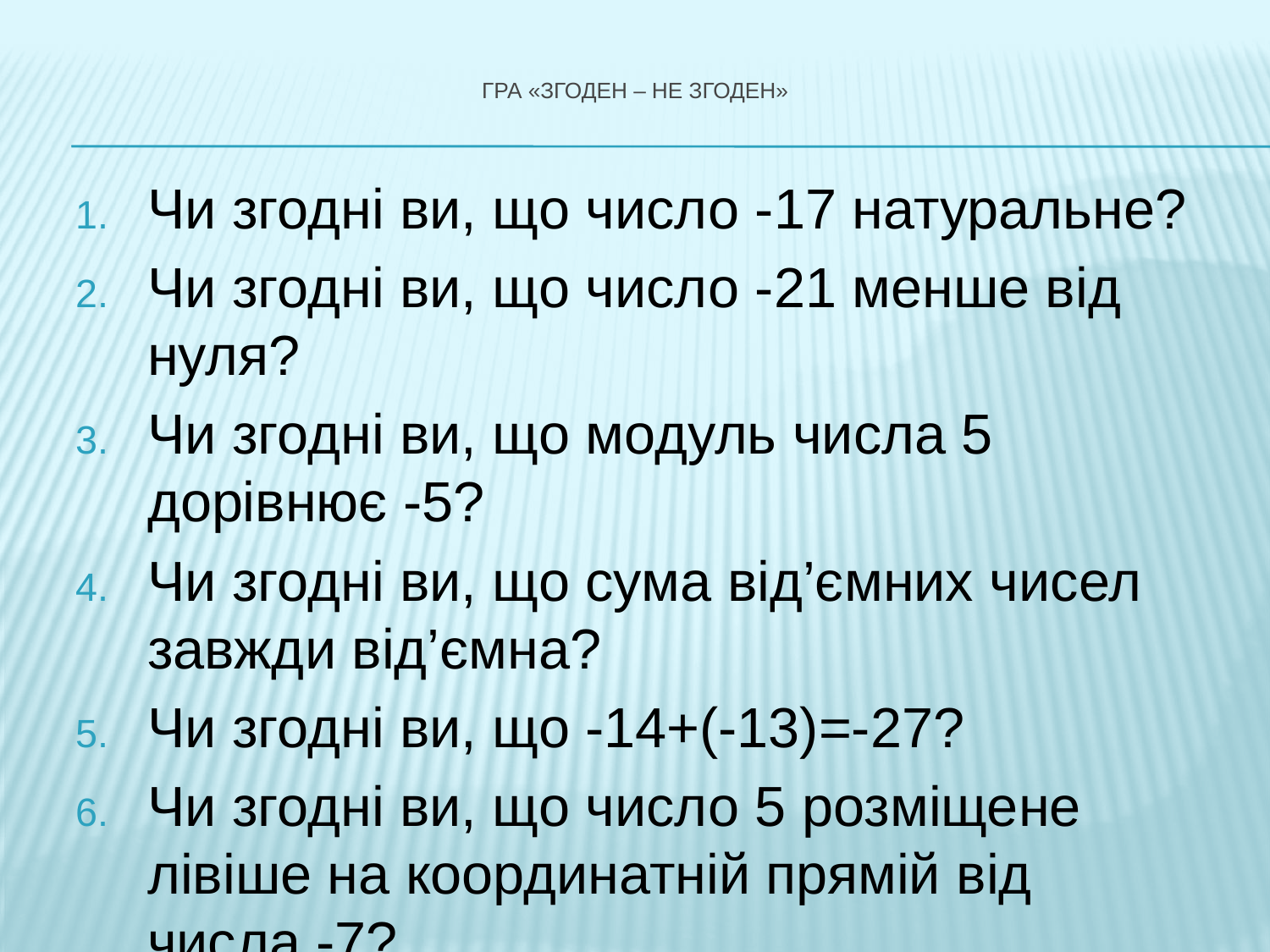

# Гра «Згоден – не згоден»
Чи згодні ви, що число -17 натуральне?
Чи згодні ви, що число -21 менше від нуля?
Чи згодні ви, що модуль числа 5 дорівнює -5?
Чи згодні ви, що сума від’ємних чисел завжди від’ємна?
Чи згодні ви, що -14+(-13)=-27?
Чи згодні ви, що число 5 розміщене лівіше на координатній прямій від числа -7?